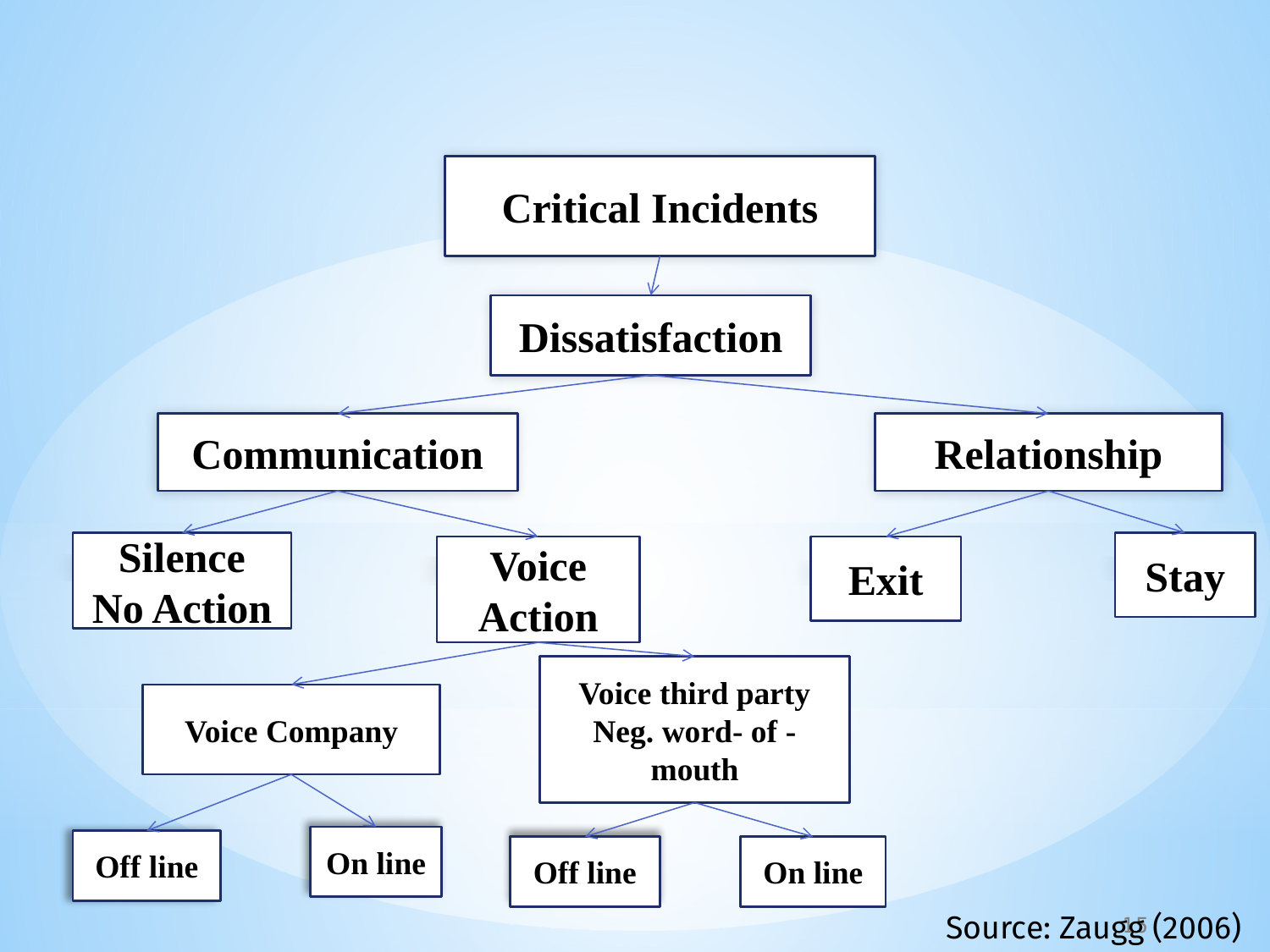

Critical Incidents
Dissatisfaction
Relationship
Communication
Silence
No Action
Stay
Voice
Action
Exit

Voice third party
Neg. word- of -mouth

Voice Company
On line
Off line
Off line
On line
15
Source: Zaugg (2006)